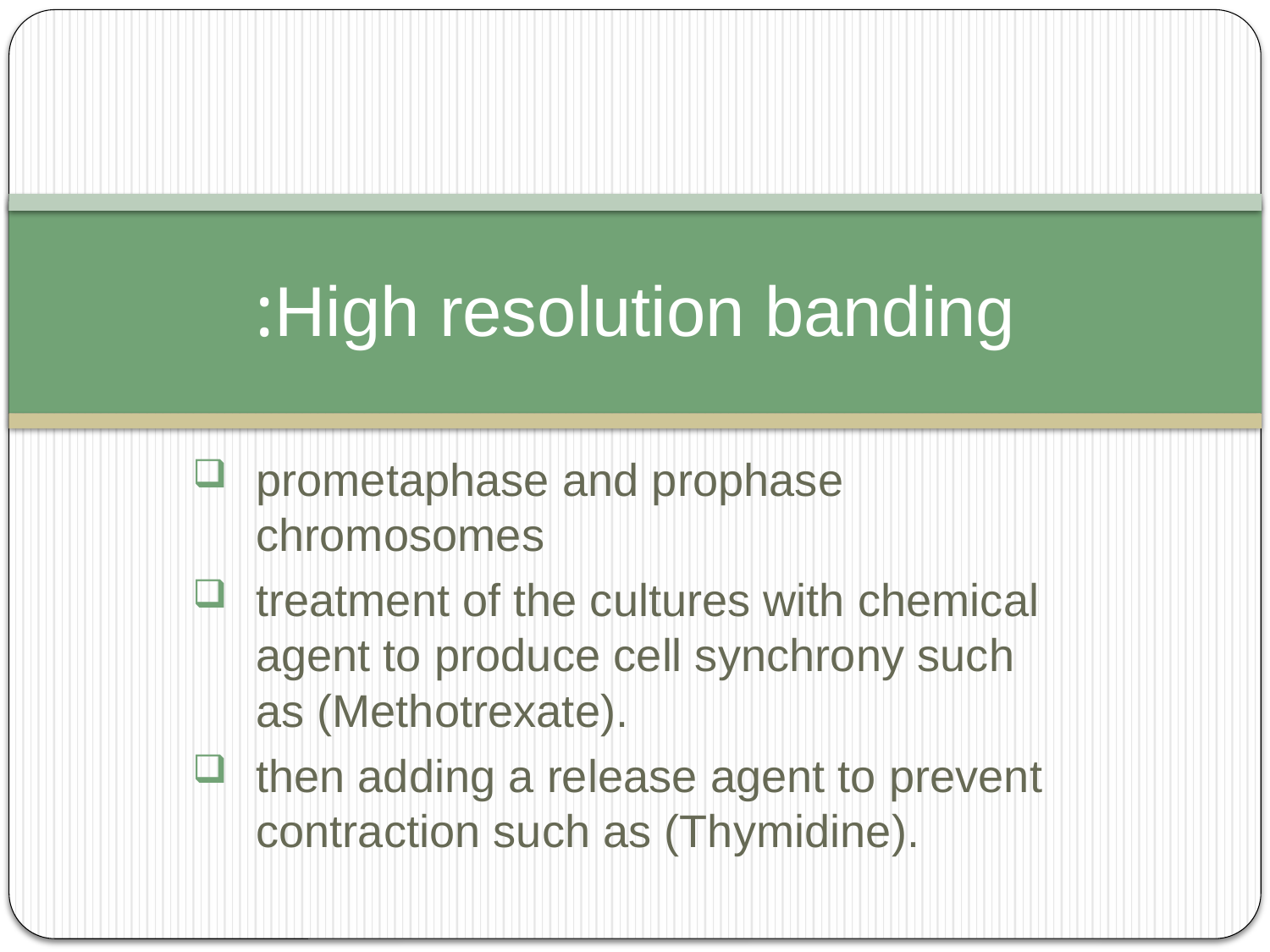

# High resolution banding:
prometaphase and prophase chromosomes
treatment of the cultures with chemical agent to produce cell synchrony such as (Methotrexate).
then adding a release agent to prevent contraction such as (Thymidine).